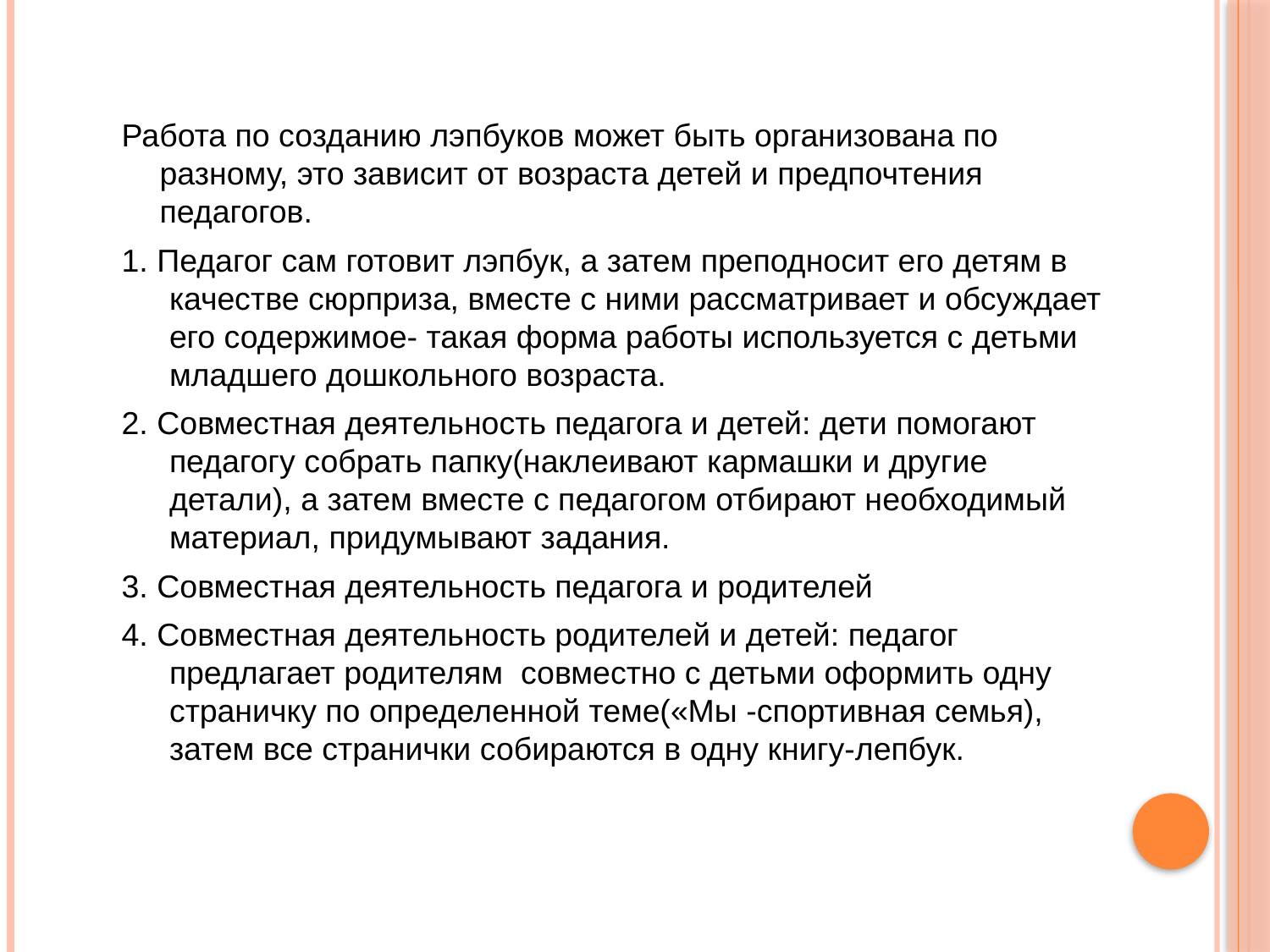

Работа по созданию лэпбуков может быть организована по разному, это зависит от возраста детей и предпочтения педагогов.
1. Педагог сам готовит лэпбук, а затем преподносит его детям в качестве сюрприза, вместе с ними рассматривает и обсуждает его содержимое- такая форма работы используется с детьми младшего дошкольного возраста.
2. Совместная деятельность педагога и детей: дети помогают педагогу собрать папку(наклеивают кармашки и другие детали), а затем вместе с педагогом отбирают необходимый материал, придумывают задания.
3. Совместная деятельность педагога и родителей
4. Совместная деятельность родителей и детей: педагог предлагает родителям  совместно с детьми оформить одну страничку по определенной теме(«Мы -спортивная семья), затем все странички собираются в одну книгу-лепбук.